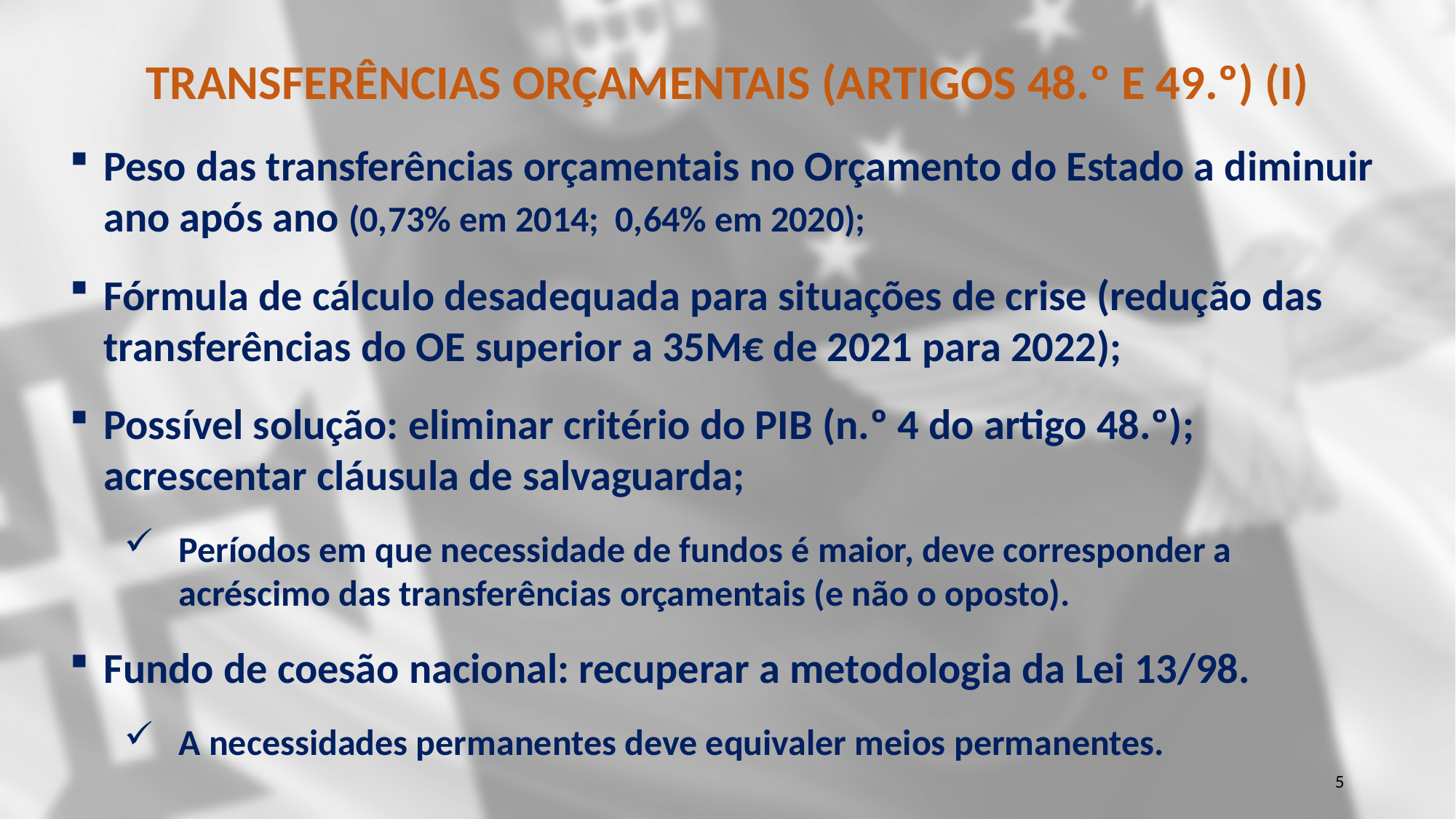

# TRANSFERÊNCIAS ORÇAMENTAIS (ARTIGOS 48.º E 49.º) (I)
Peso das transferências orçamentais no Orçamento do Estado a diminuir ano após ano (0,73% em 2014;  0,64% em 2020);
Fórmula de cálculo desadequada para situações de crise (redução das transferências do OE superior a 35M€ de 2021 para 2022);
Possível solução: eliminar critério do PIB (n.º 4 do artigo 48.º); acrescentar cláusula de salvaguarda;
Períodos em que necessidade de fundos é maior, deve corresponder a acréscimo das transferências orçamentais (e não o oposto).
Fundo de coesão nacional: recuperar a metodologia da Lei 13/98.
A necessidades permanentes deve equivaler meios permanentes.
5